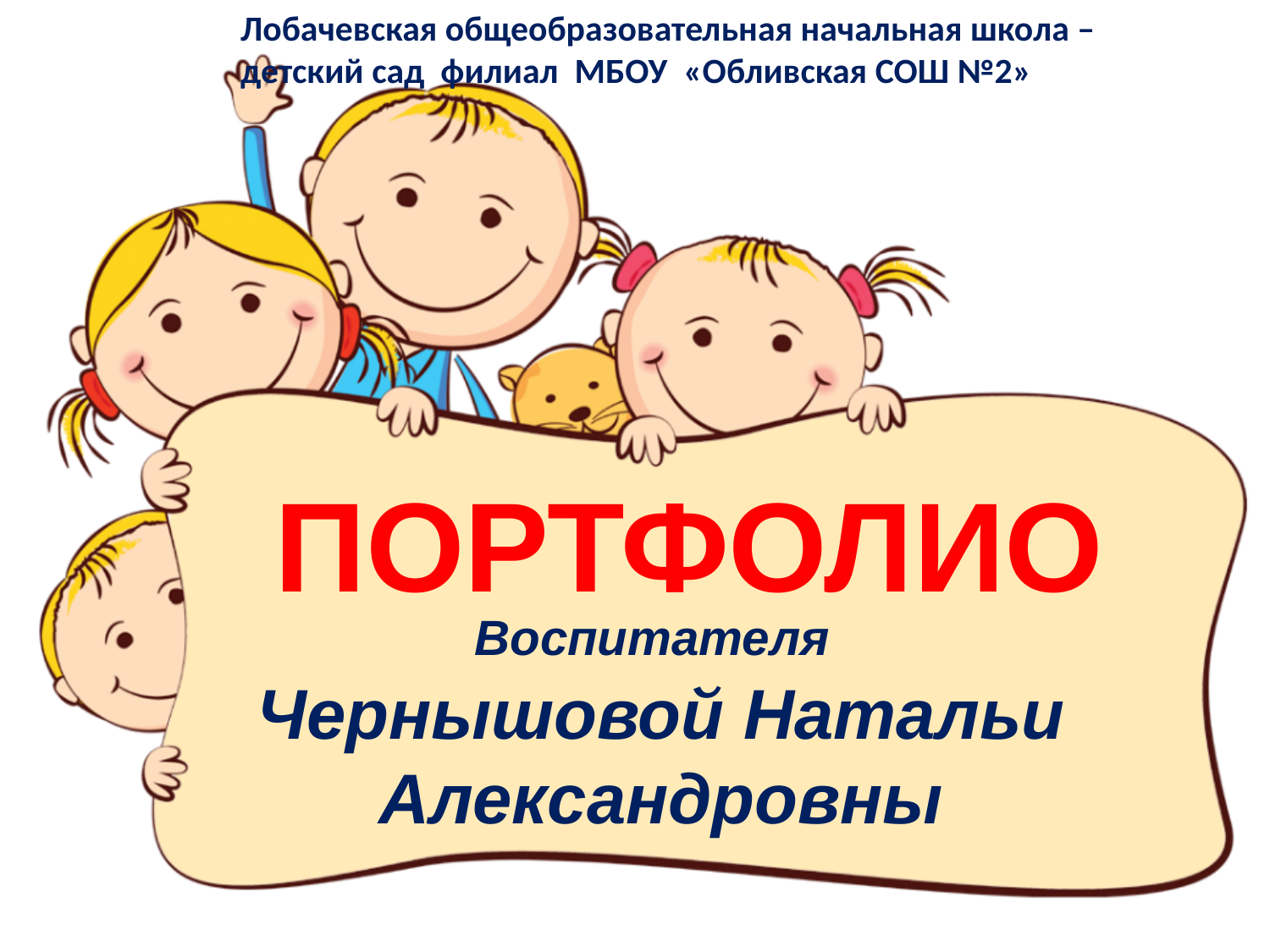

Лобачевская общеобразовательная начальная школа –детский сад  филиал  МБОУ  «Обливская СОШ №2»
ПОРТФОЛИО
Воспитателя
Чернышовой Натальи Александровны